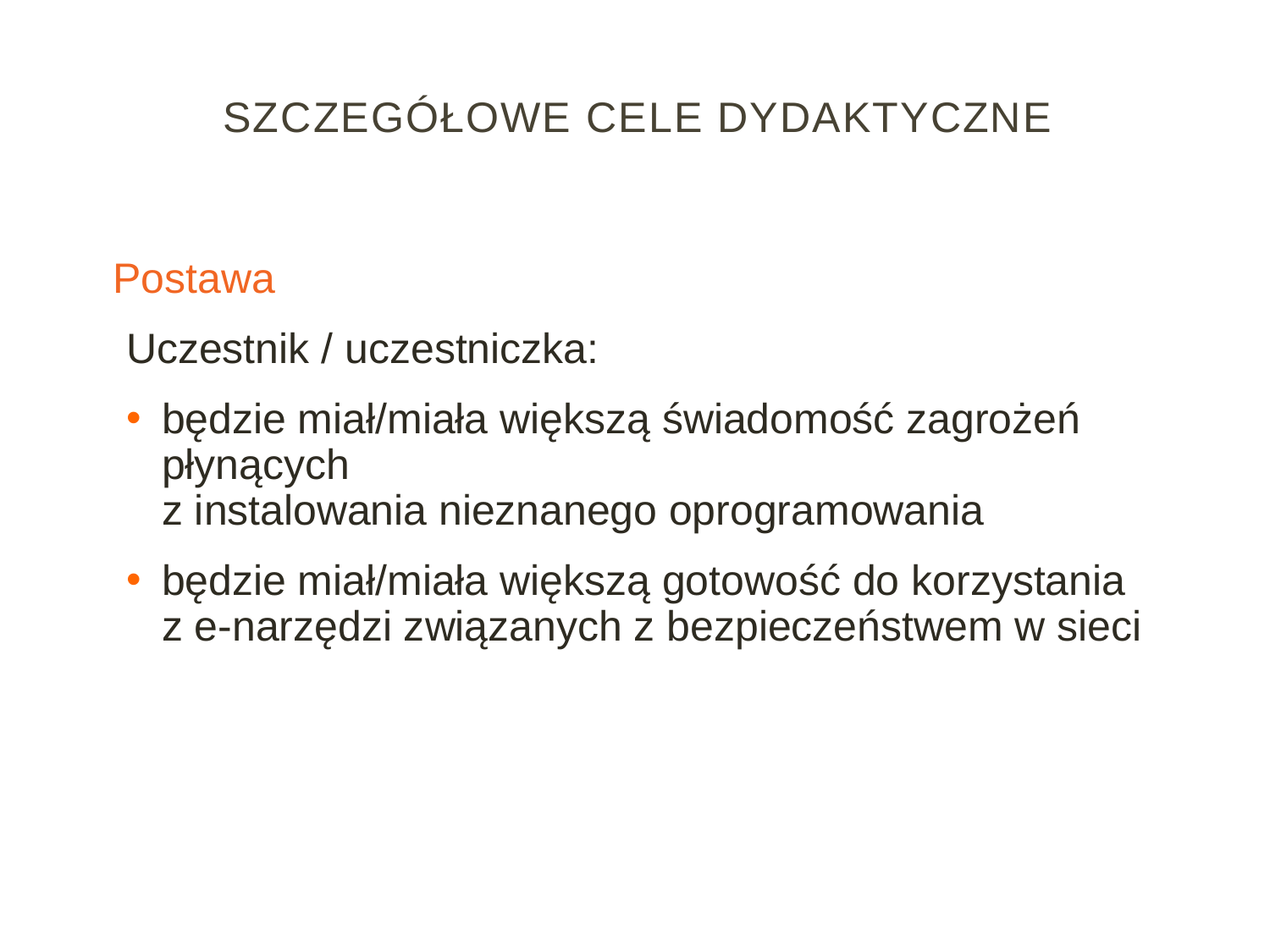

# SZCZEGÓŁOWE CELE dydaktyczne
Postawa
Uczestnik / uczestniczka:
będzie miał/miała większą świadomość zagrożeń płynących
z instalowania nieznanego oprogramowania
będzie miał/miała większą gotowość do korzystania
z e-narzędzi związanych z bezpieczeństwem w sieci